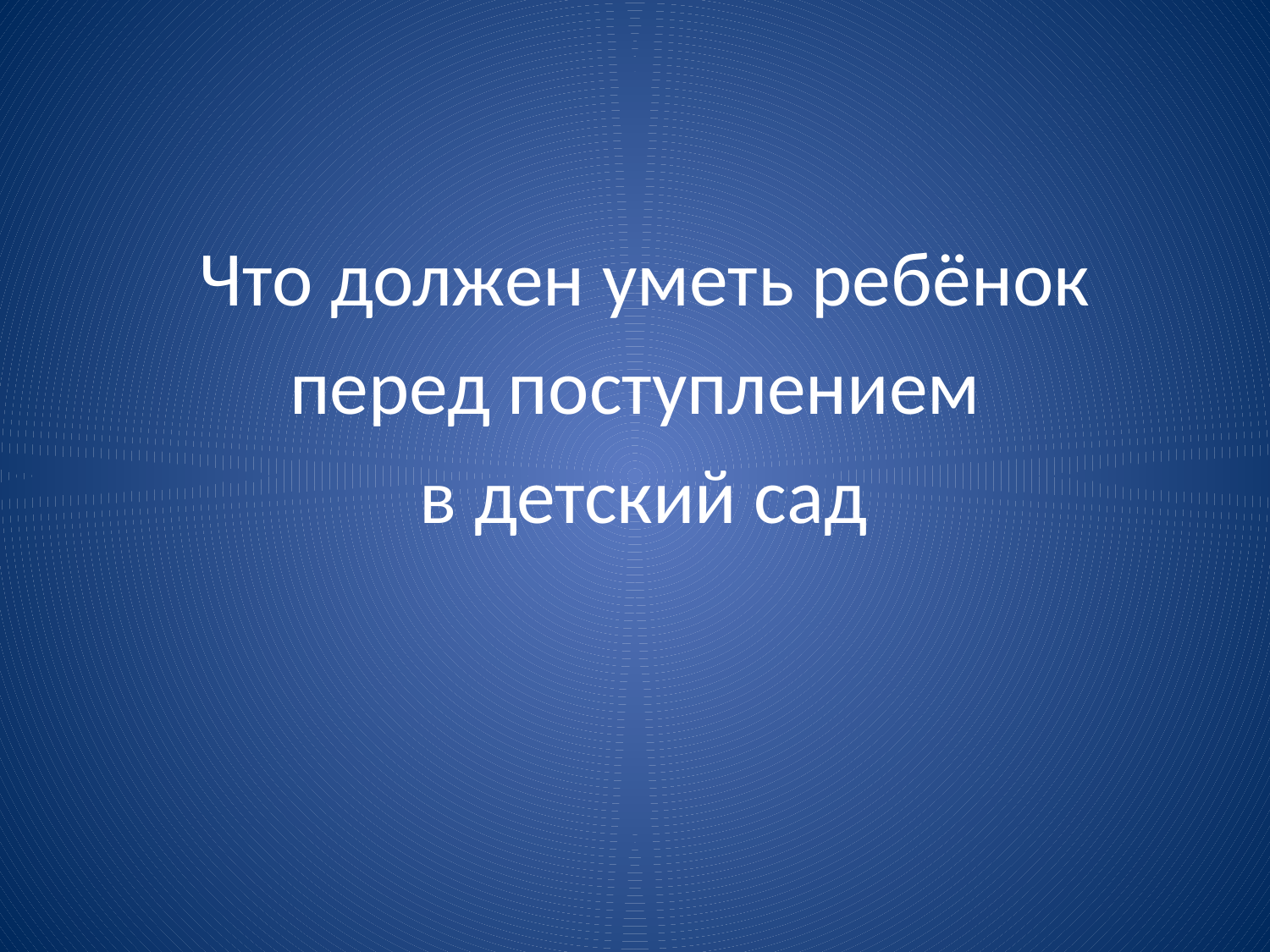

#
   Что должен уметь ребёнок
перед поступлением
 в детский сад